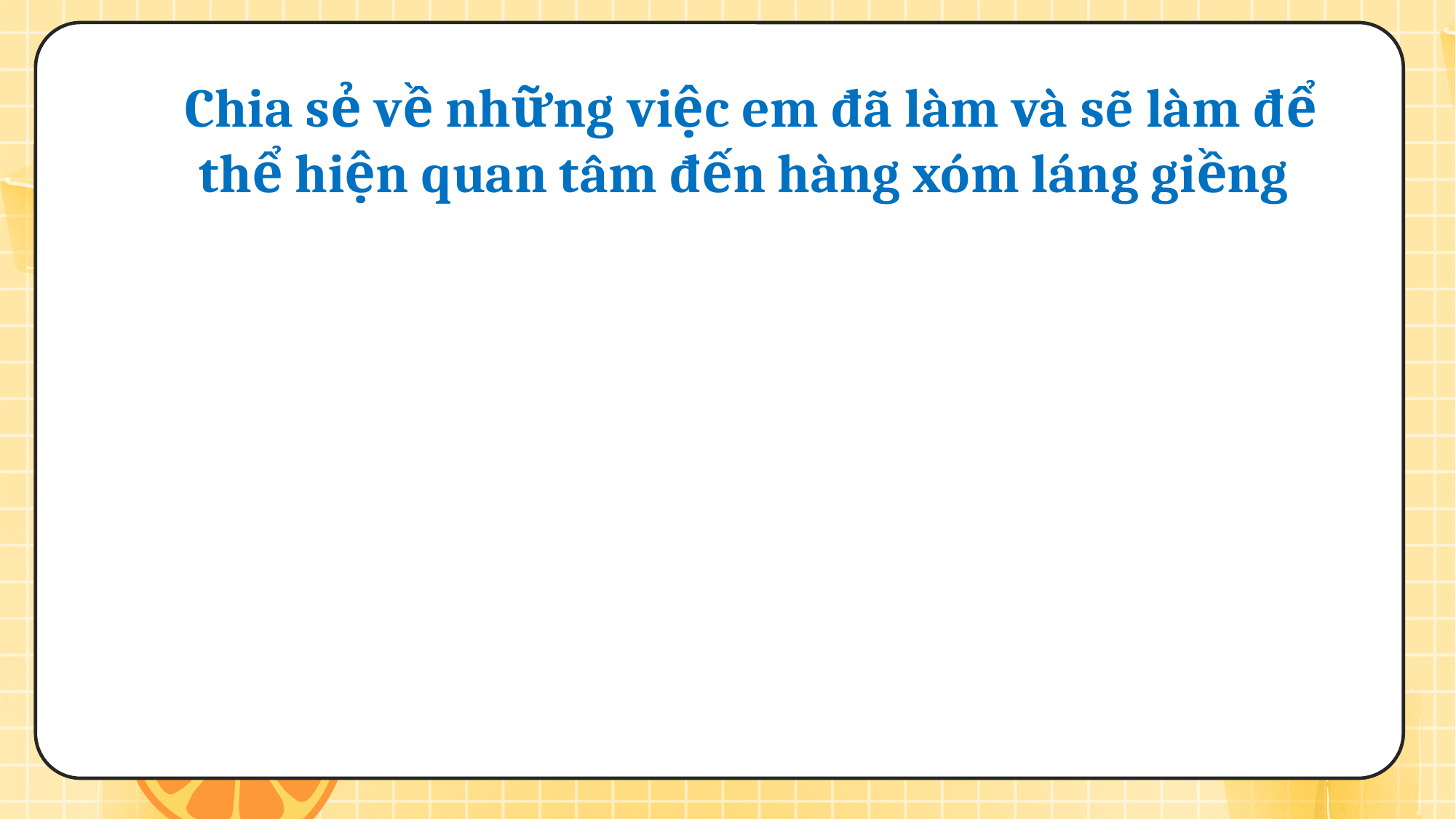

Chia sẻ về những việc em đã làm và sẽ làm để thể hiện quan tâm đến hàng xóm láng giềng